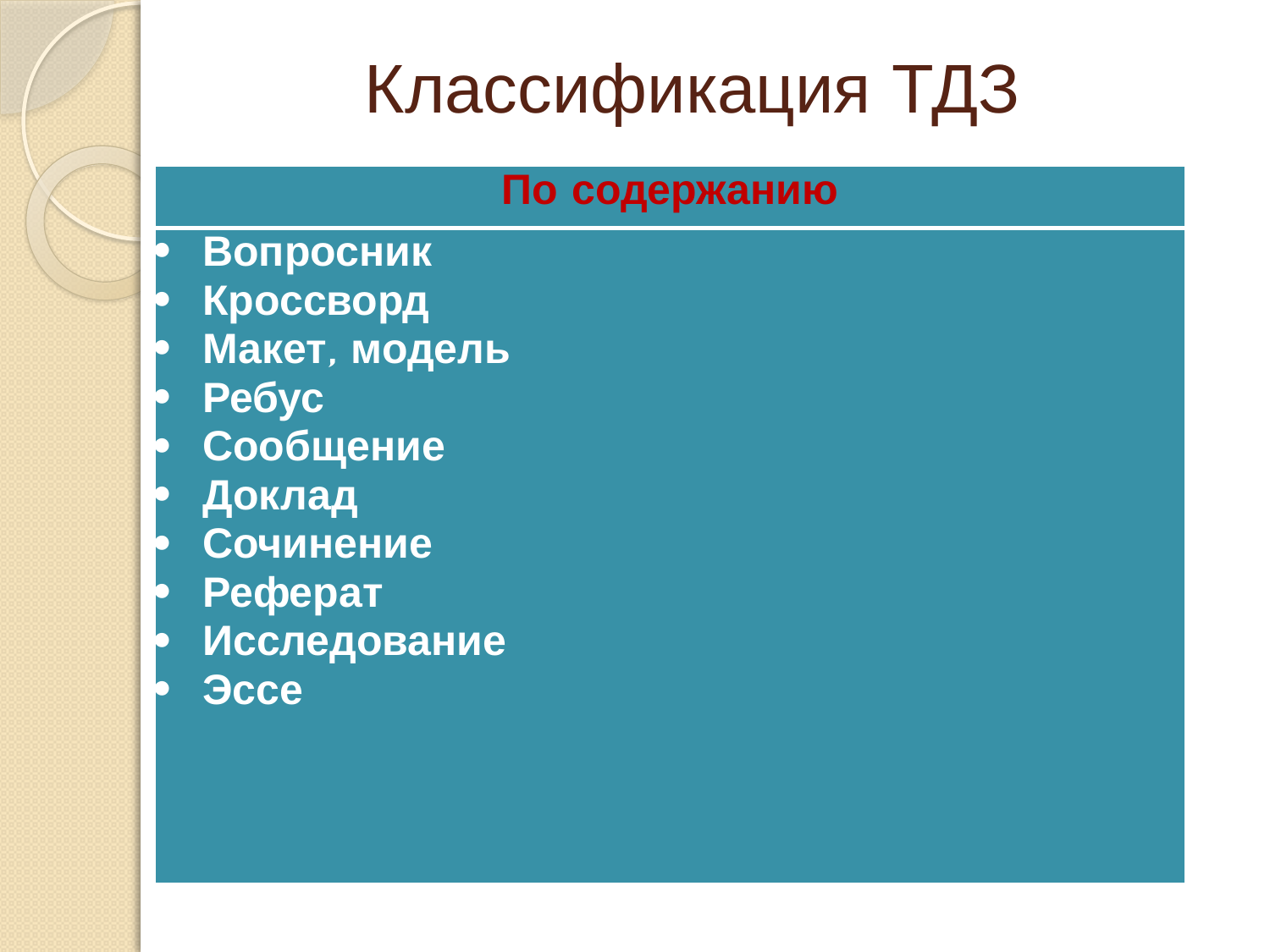

# Классификация ТДЗ
| По содержанию |
| --- |
| Вопросник Кроссворд Макет, модель Ребус Сообщение Доклад Сочинение Реферат Исследование Эссе |